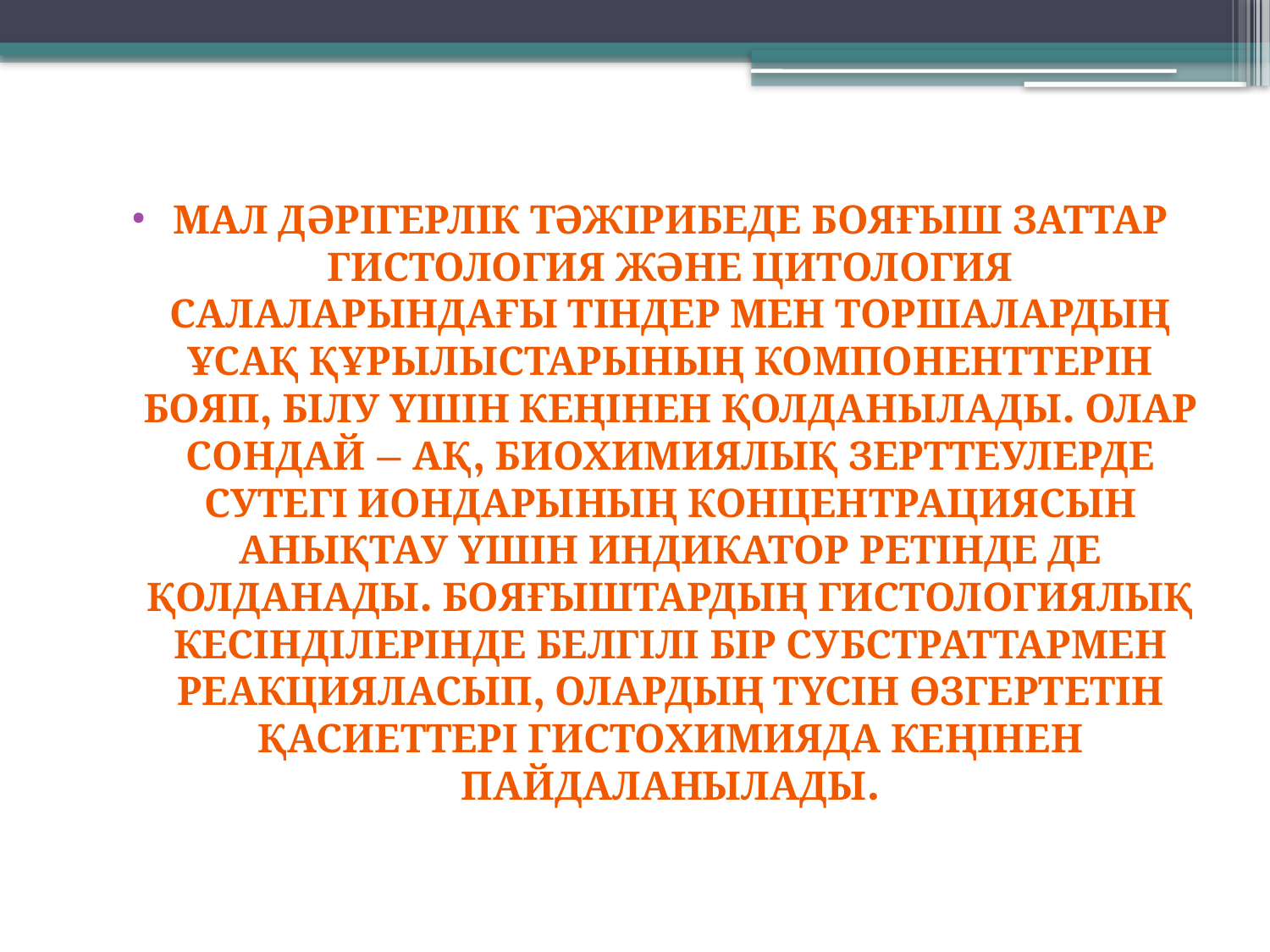

Мал дәрігерлік тәжірибеде бояғыш заттар гистология және цитология салаларындағы тіндер мен торшалардың ұсақ құрылыстарының компоненттерін бояп, білу үшін кеңінен қолданылады. Олар сондай – ақ, биохимиялық зерттеулерде сутегі иондарының концентрациясын анықтау үшін индикатор ретінде де қолданады. Бояғыштардың гистологиялық кесінділерінде белгілі бір субстраттармен реакцияласып, олардың түсін өзгертетін қасиеттері гистохимияда кеңінен пайдаланылады.